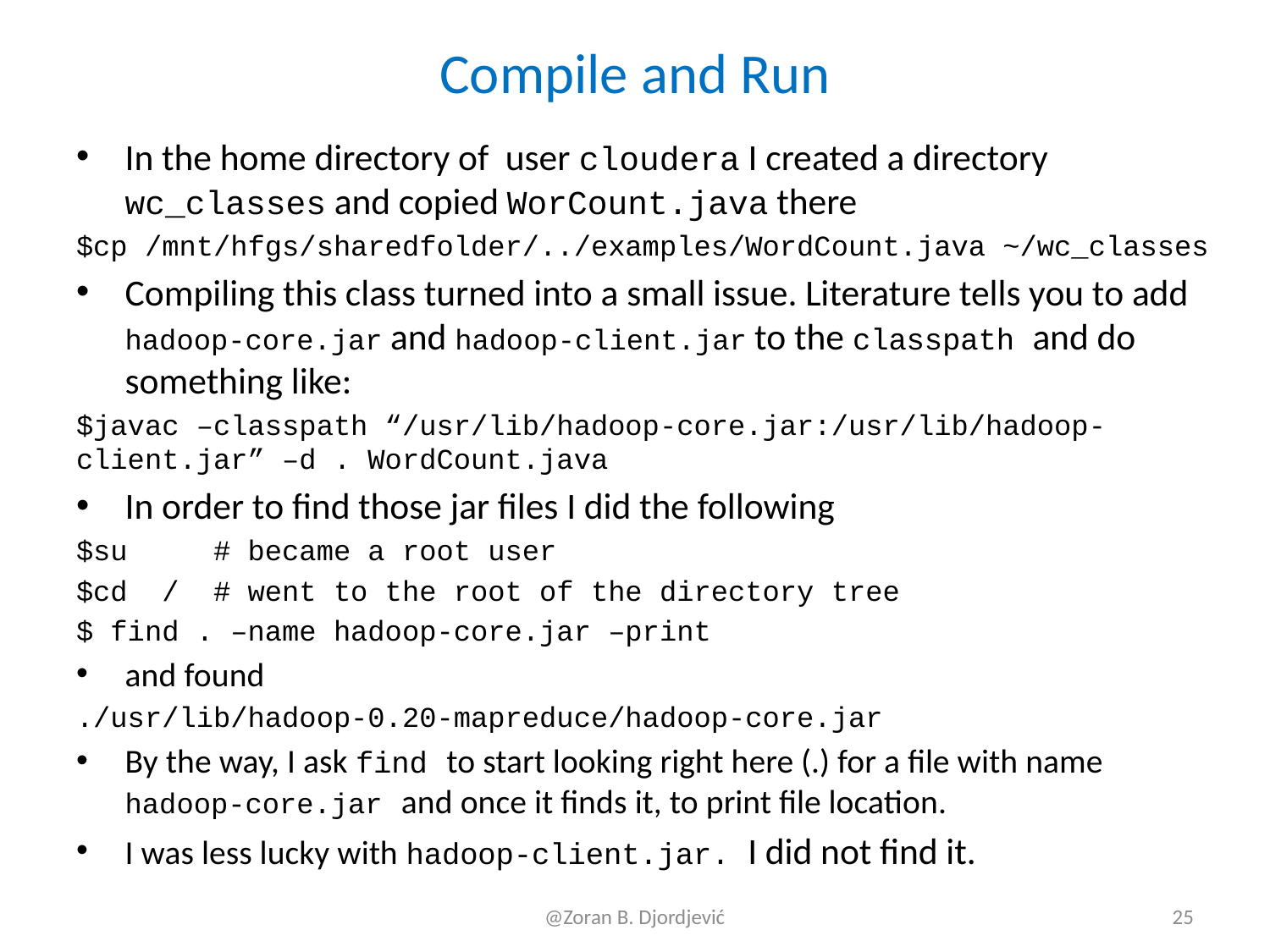

# Compile and Run
In the home directory of  user cloudera I created a directory wc_classes and copied WorCount.java there
$cp /mnt/hfgs/sharedfolder/../examples/WordCount.java ~/wc_classes
Compiling this class turned into a small issue. Literature tells you to add hadoop-core.jar and hadoop-client.jar to the classpath and do something like:
$javac –classpath “/usr/lib/hadoop-core.jar:/usr/lib/hadoop-client.jar” –d . WordCount.java
In order to find those jar files I did the following
$su     # became a root user
$cd  /  # went to the root of the directory tree
$ find . –name hadoop-core.jar –print
and found
./usr/lib/hadoop-0.20-mapreduce/hadoop-core.jar
By the way, I ask find to start looking right here (.) for a file with name hadoop-core.jar and once it finds it, to print file location.
I was less lucky with hadoop-client.jar. I did not find it.

@Zoran B. Djordjević
25